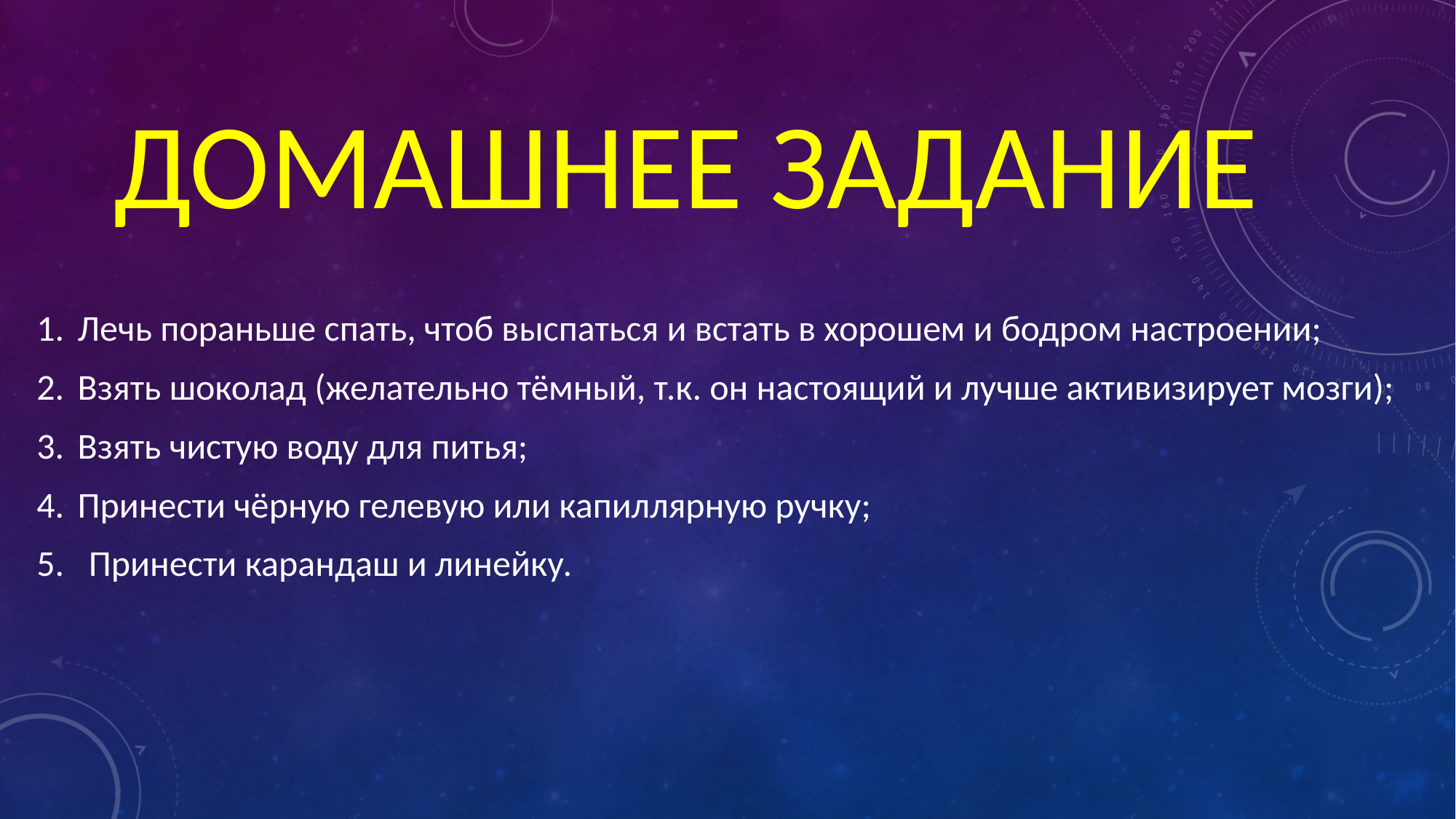

# ДоМашнее задание
Лечь пораньше спать, чтоб выспаться и встать в хорошем и бодром настроении;
Взять шоколад (желательно тёмный, т.к. он настоящий и лучше активизирует мозги);
Взять чистую воду для питья;
Принести чёрную гелевую или капиллярную ручку;
5.   Принести карандаш и линейку.